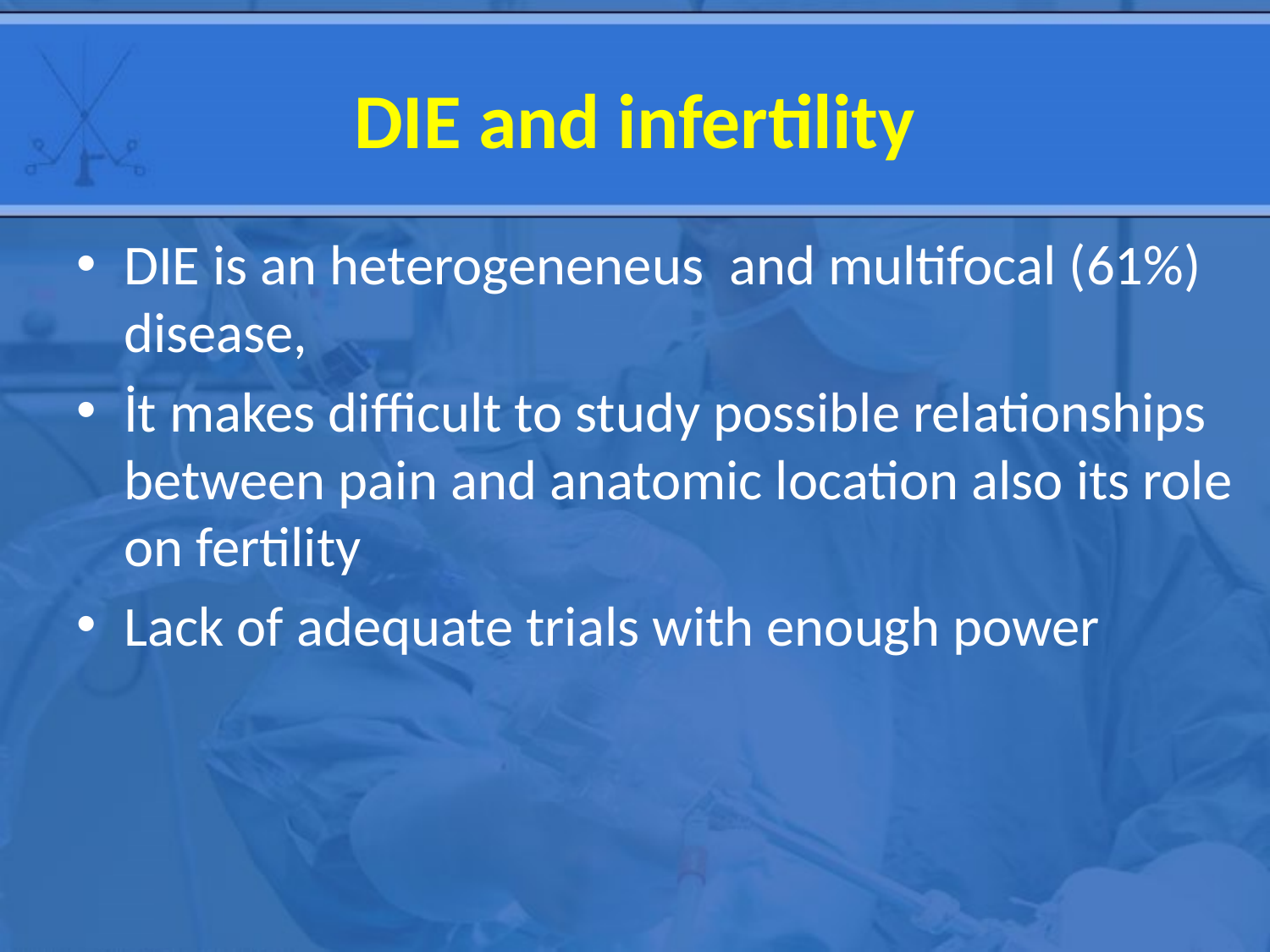

# DIE and infertility
DIE is an heterogeneneus  and multifocal (61%) disease,
İt makes difficult to study possible relationships between pain and anatomic location also its role  on fertility
Lack of adequate trials with enough power